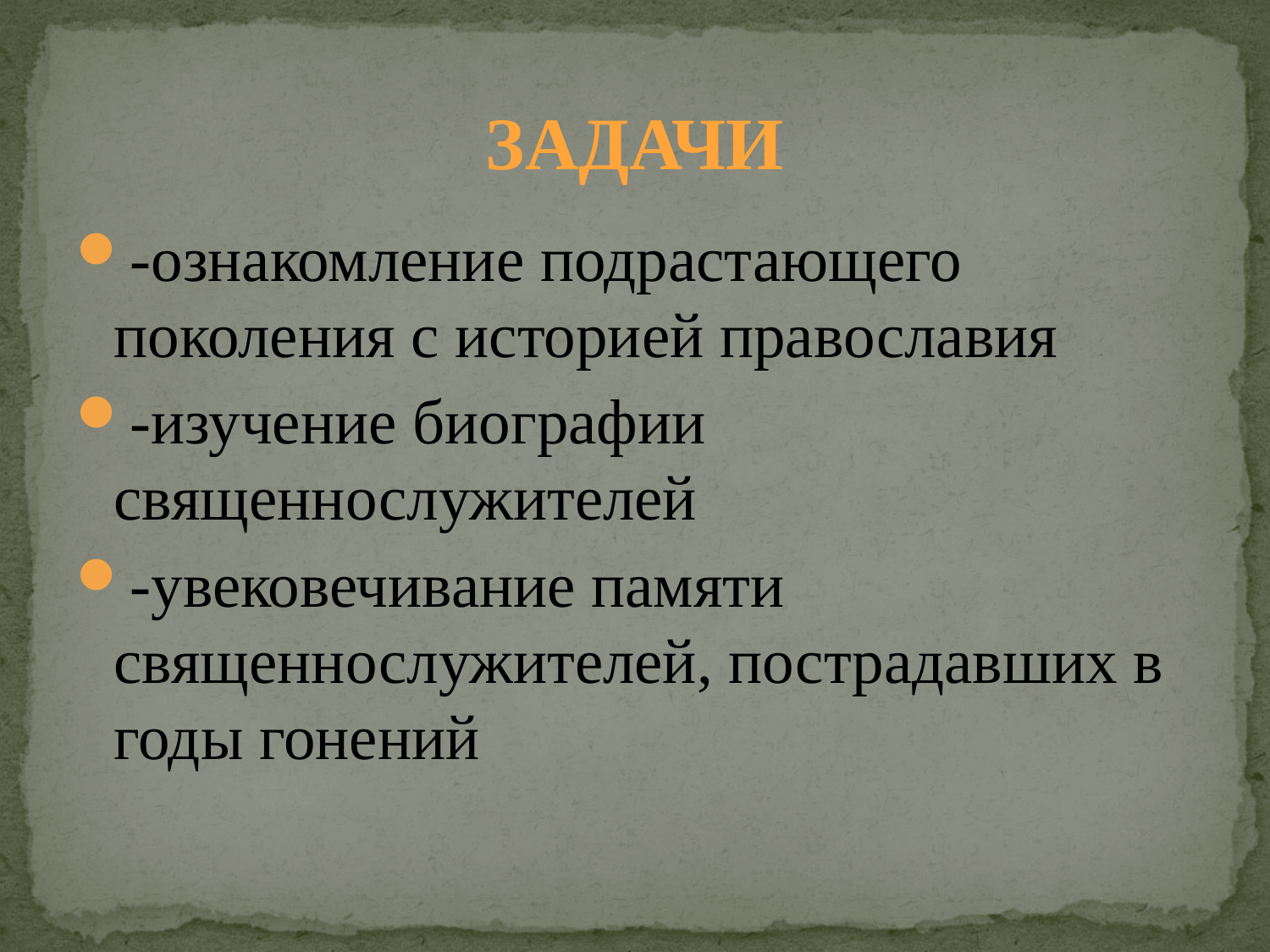

# ЗАДАЧИ
-ознакомление подрастающего поколения с историей православия
-изучение биографии священнослужителей
-увековечивание памяти священнослужителей, пострадавших в годы гонений